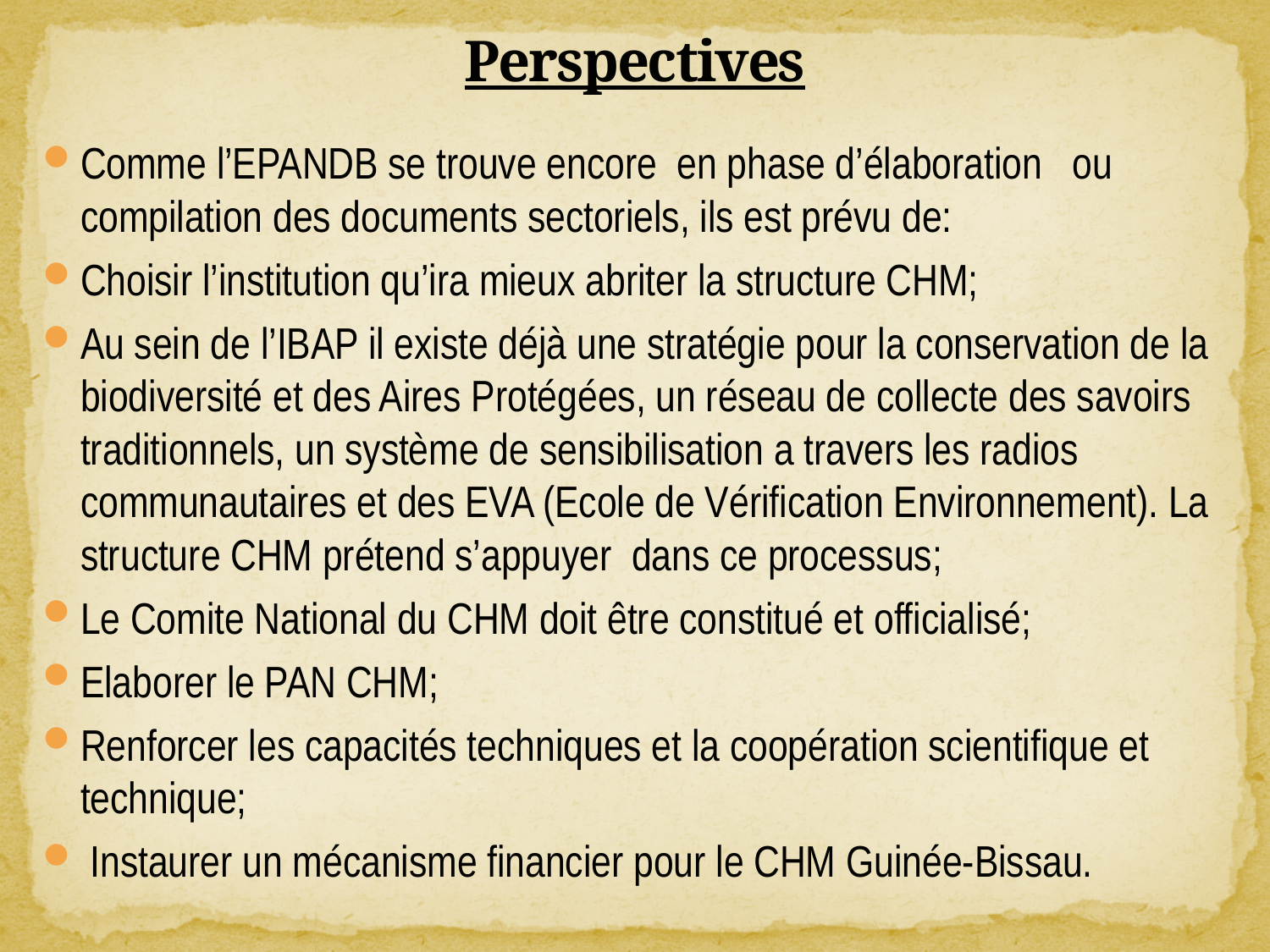

# Perspectives
Comme l’EPANDB se trouve encore  en phase d’élaboration   ou compilation des documents sectoriels, ils est prévu de:
Choisir l’institution qu’ira mieux abriter la structure CHM;
Au sein de l’IBAP il existe déjà une stratégie pour la conservation de la biodiversité et des Aires Protégées, un réseau de collecte des savoirs traditionnels, un système de sensibilisation a travers les radios communautaires et des EVA (Ecole de Vérification Environnement). La structure CHM prétend s’appuyer  dans ce processus;
Le Comite National du CHM doit être constitué et officialisé;
Elaborer le PAN CHM;
Renforcer les capacités techniques et la coopération scientifique et technique;
 Instaurer un mécanisme financier pour le CHM Guinée-Bissau.